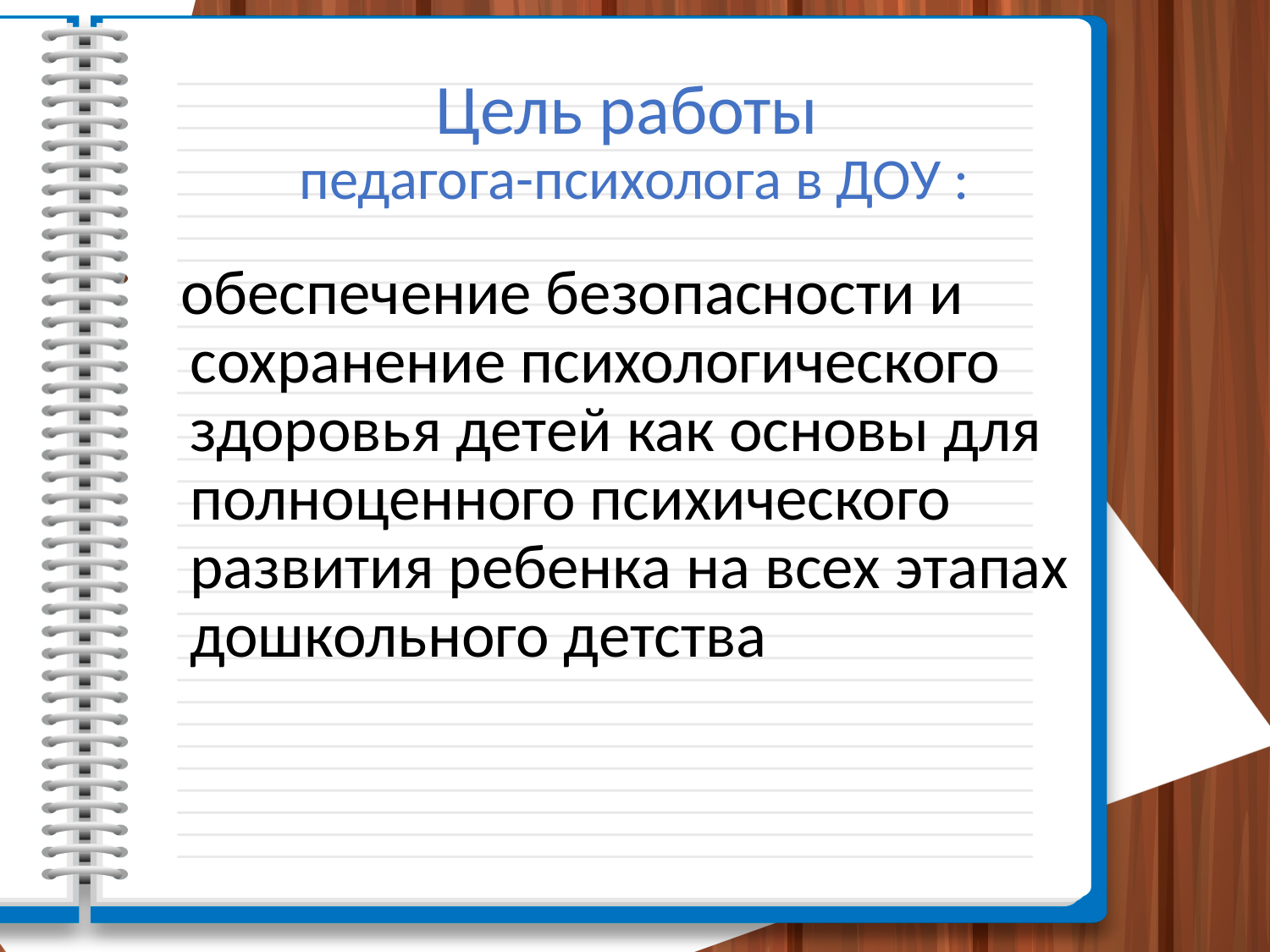

# Цель работы педагога-психолога в ДОУ :
 обеспечение безопасности и сохранение психологического здоровья детей как основы для полноценного психического развития ребенка на всех этапах дошкольного детства